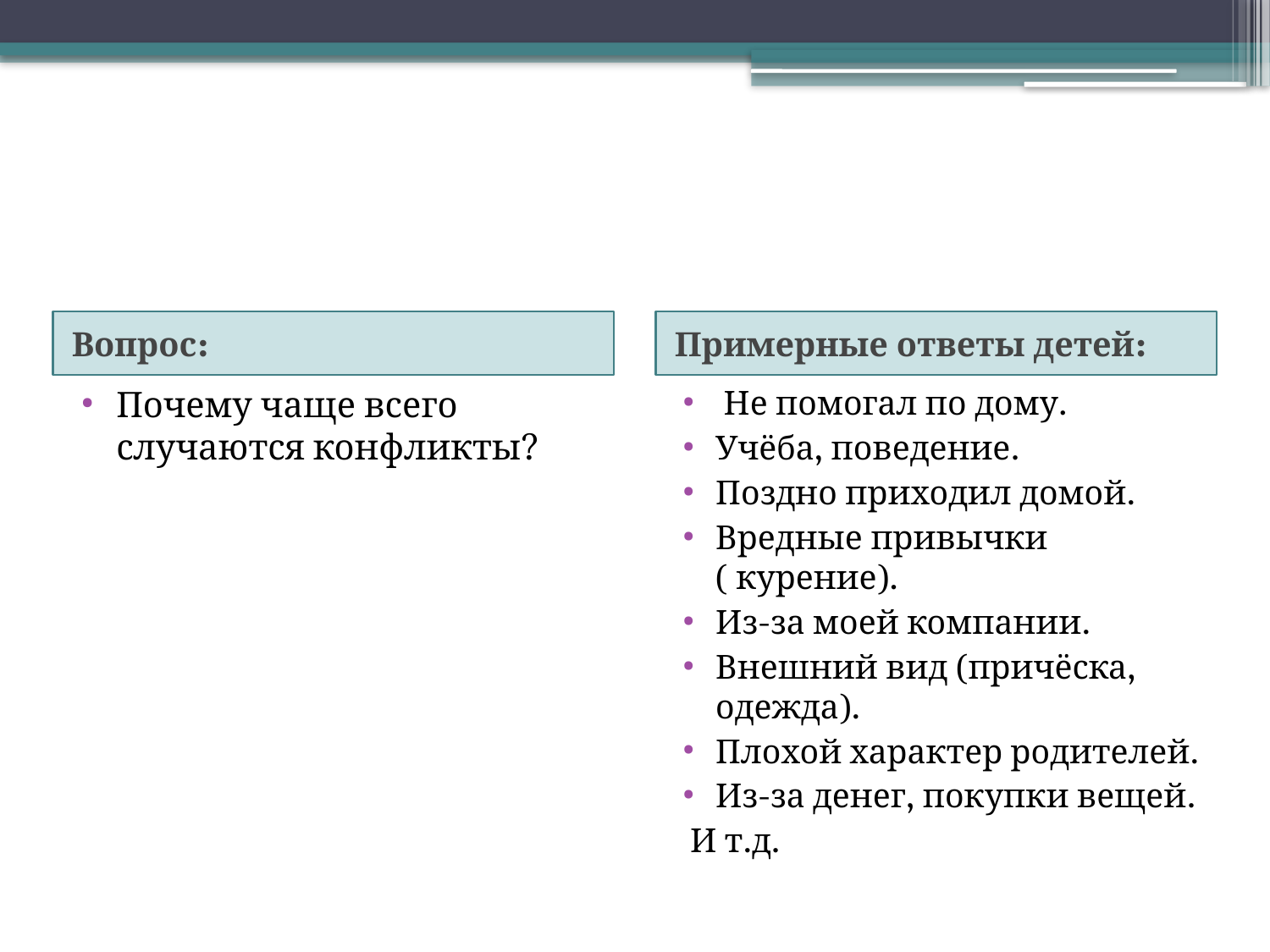

#
Вопрос:
Примерные ответы детей:
Почему чаще всего случаются конфликты?
 Не помогал по дому.
Учёба, поведение.
Поздно приходил домой.
Вредные привычки                  ( курение).
Из-за моей компании.
Внешний вид (причёска, одежда).
Плохой характер родителей.
Из-за денег, покупки вещей.
 И т.д.